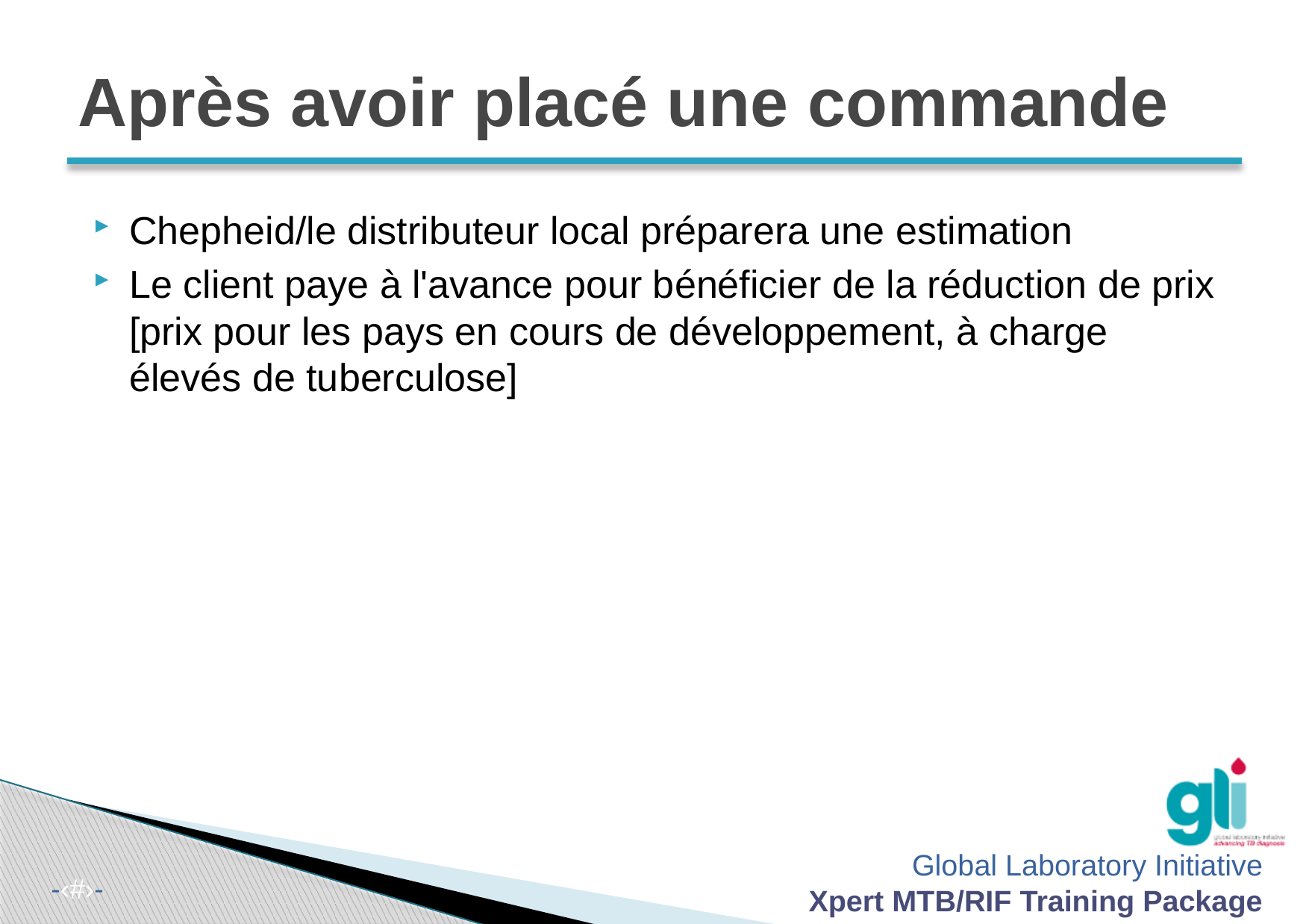

# Après avoir placé une commande
Chepheid/le distributeur local préparera une estimation
Le client paye à l'avance pour bénéficier de la réduction de prix [prix pour les pays en cours de développement, à charge élevés de tuberculose]